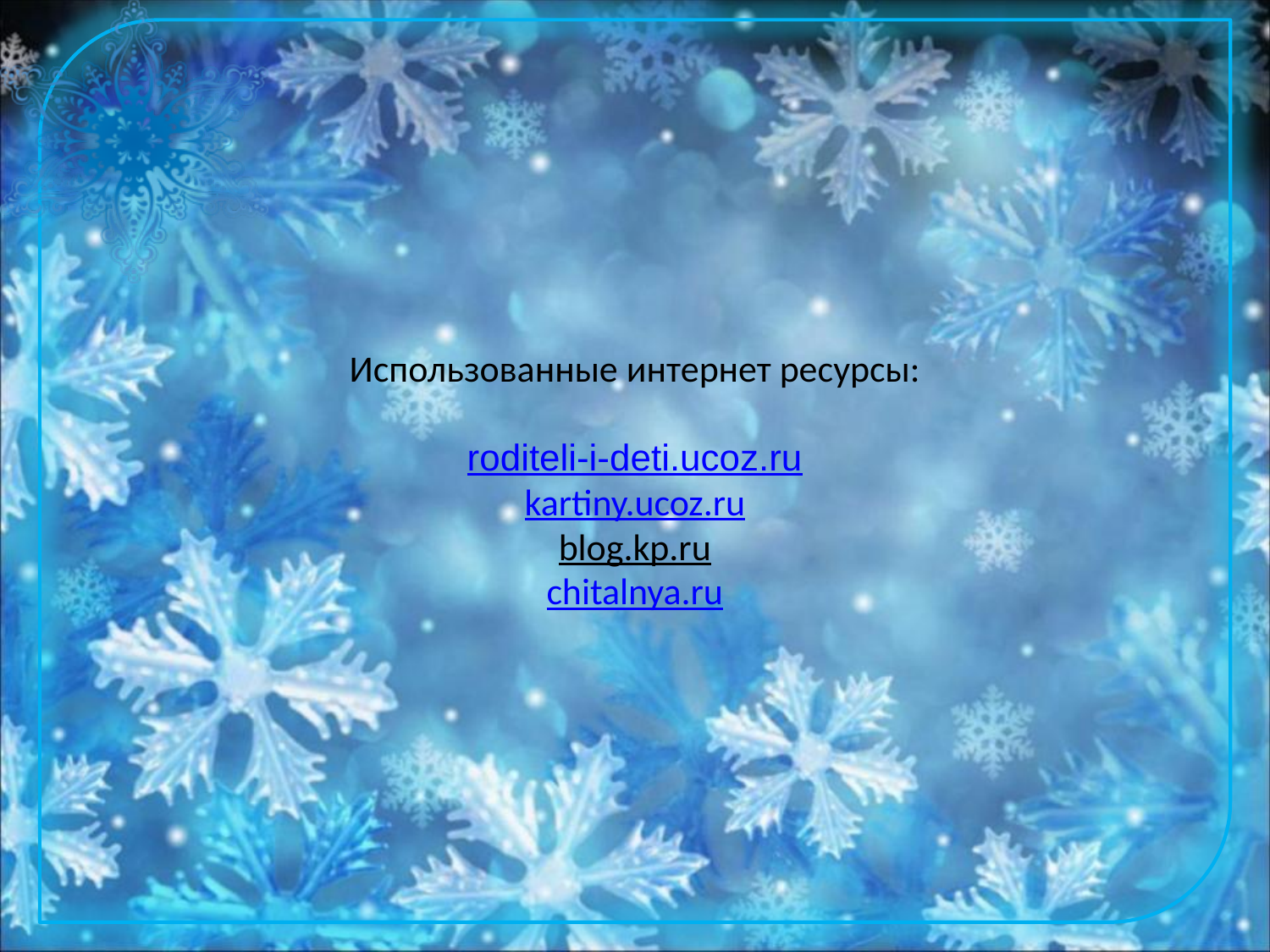

# Использованные интернет ресурсы: roditeli-i-deti.ucoz.ru kartiny.ucoz.ru blog.kp.ru chitalnya.ru